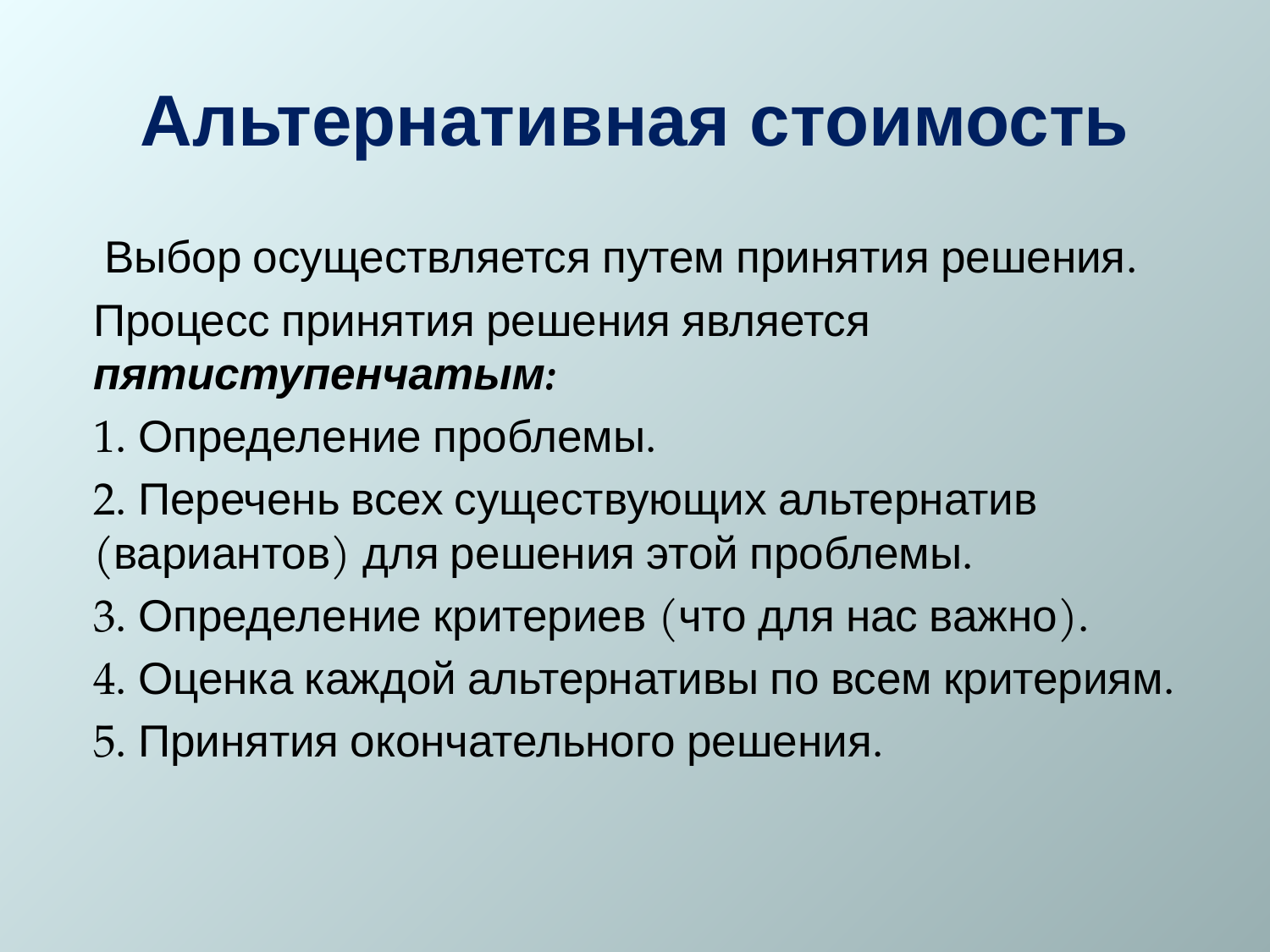

# Альтернативная стоимость
 Выбор осуществляется путем принятия решения.
Процесс принятия решения является пятиступенчатым:
1. Определение проблемы.
2. Перечень всех существующих альтернатив (вариантов) для решения этой проблемы.
3. Определение критериев (что для нас важно).
4. Оценка каждой альтернативы по всем критериям.
5. Принятия окончательного решения.